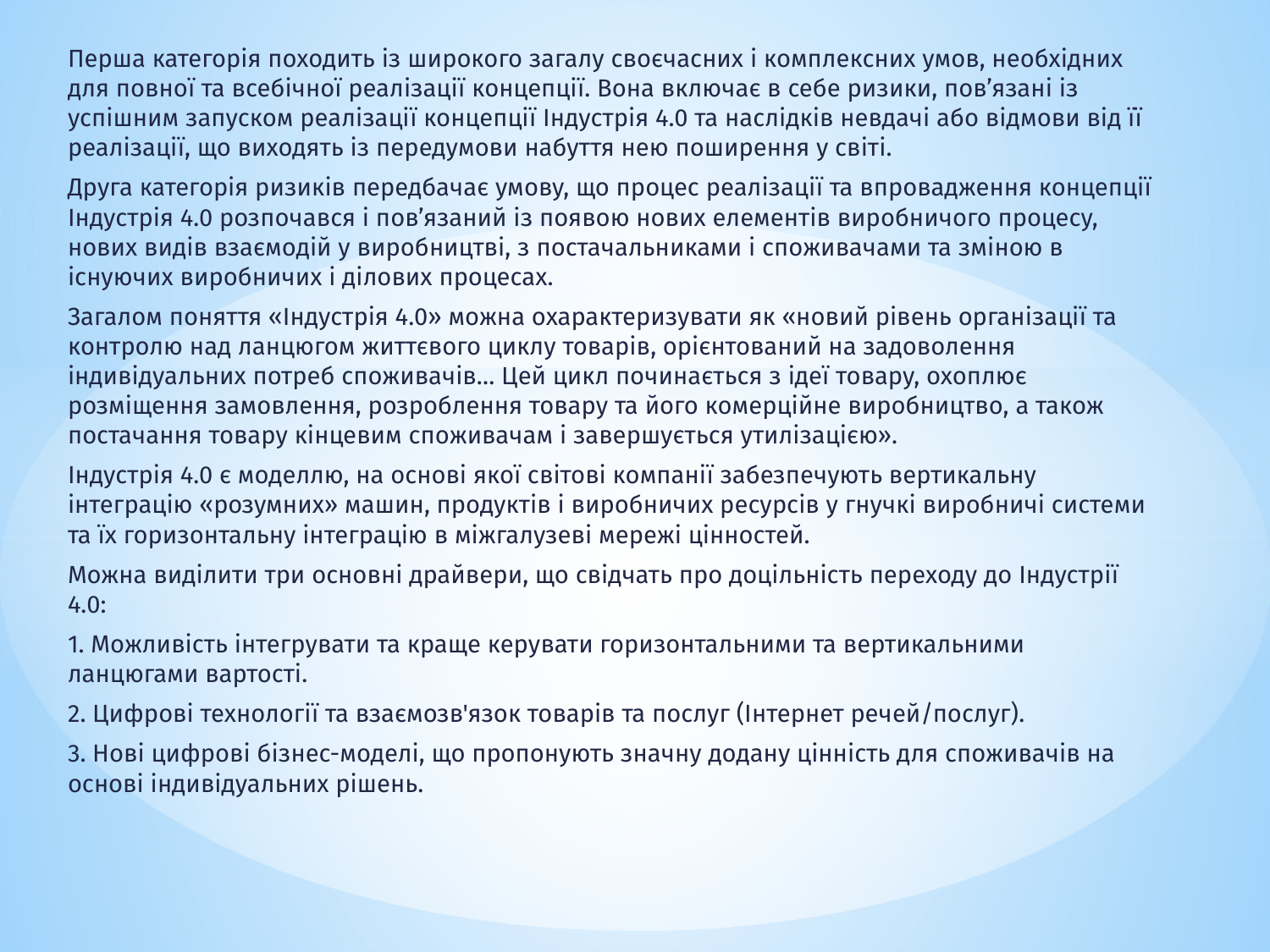

Перша категорія походить із широкого загалу своєчасних і комплексних умов, необхідних для повної та всебічної реалізації концепції. Вона включає в себе ризики, пов’язані із успішним запуском реалізації концепції Індустрія 4.0 та наслідків невдачі або відмови від її реалізації, що виходять із передумови набуття нею поширення у світі.
Друга категорія ризиків передбачає умову, що процес реалізації та впровадження концепції Індустрія 4.0 розпочався і пов’язаний із появою нових елементів виробничого процесу, нових видів взаємодій у виробництві, з постачальниками і споживачами та зміною в існуючих виробничих і ділових процесах.
Загалом поняття «Індустрія 4.0» можна охарактеризувати як «новий рівень організації та контролю над ланцюгом життєвого циклу товарів, орієнтований на задоволення індивідуальних потреб споживачів… Цей цикл починається з ідеї товару, охоплює розміщення замовлення, розроблення товару та його комерційне виробництво, а також постачання товару кінцевим споживачам і завершується утилізацією».
Індустрія 4.0 є моделлю, на основі якої світові компанії забезпечують вертикальну інтеграцію «розумних» машин, продуктів і виробничих ресурсів у гнучкі виробничі системи та їх горизонтальну інтеграцію в міжгалузеві мережі цінностей.
Можна виділити три основні драйвери, що свідчать про доцільність переходу до Індустрії 4.0:
1. Можливість інтегрувати та краще керувати горизонтальними та вертикальними ланцюгами вартості.
2. Цифрові технології та взаємозв'язок товарів та послуг (Інтернет речей/послуг).
3. Нові цифрові бізнес-моделі, що пропонують значну додану цінність для споживачів на основі індивідуальних рішень.